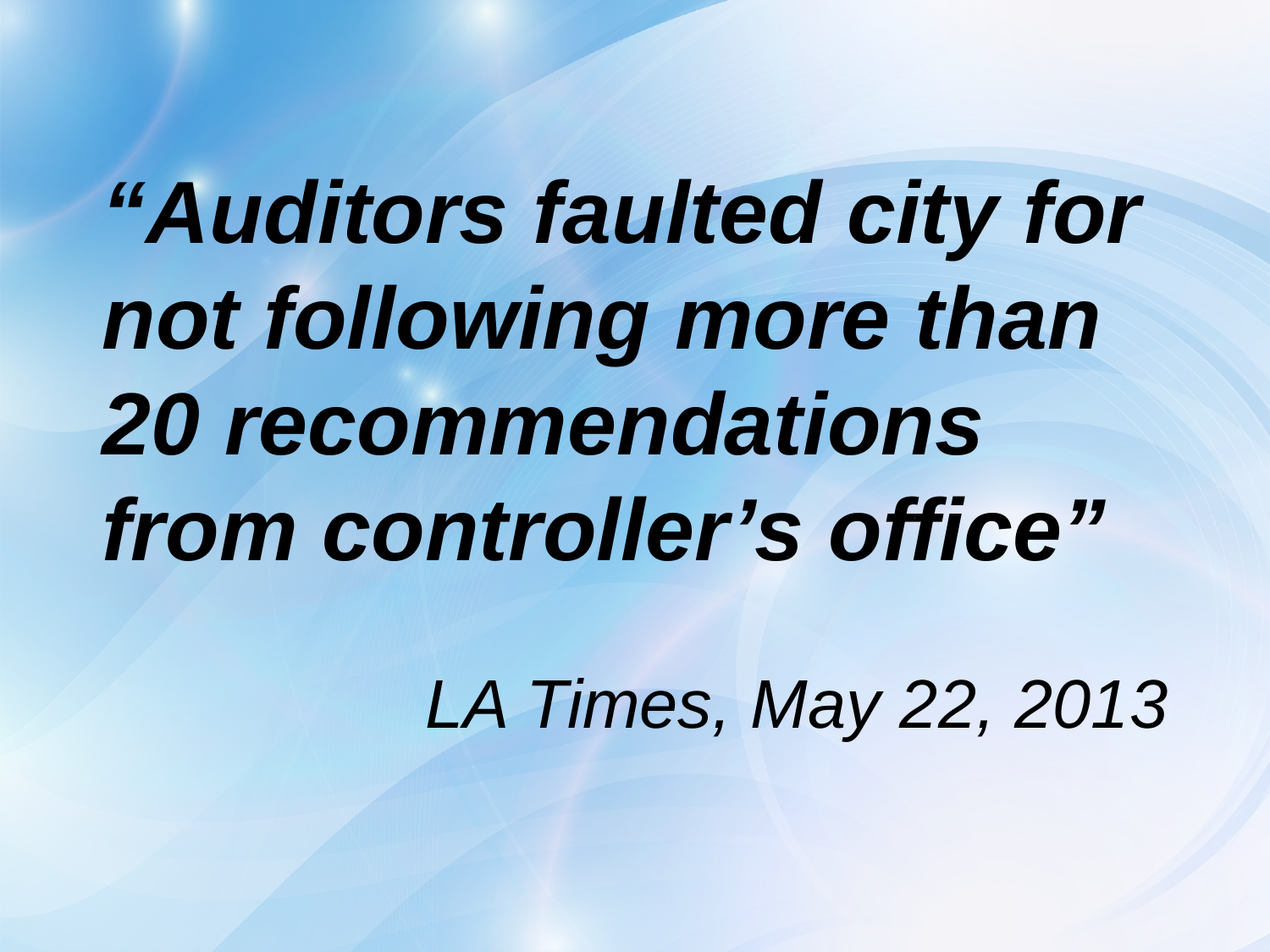

“Auditors faulted city for not following more than 20 recommendations from controller’s office”

LA Times, May 22, 2013